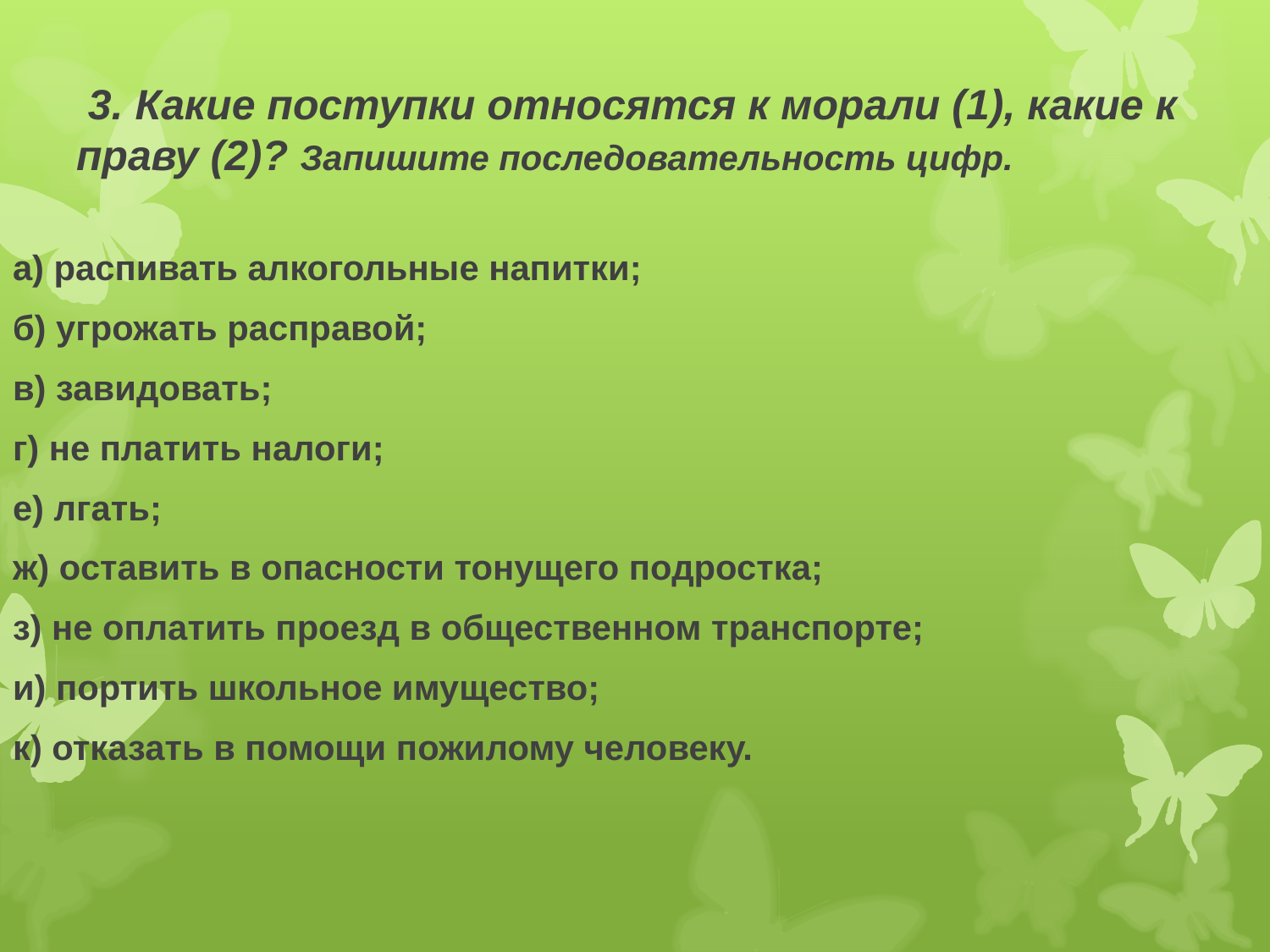

# 3. Какие поступки относятся к морали (1), какие к праву (2)? Запишите последовательность цифр.
а) распивать алкогольные напитки;
б) угрожать расправой;
в) завидовать;
г) не платить налоги;
е) лгать;
ж) оставить в опасности тонущего подростка;
з) не оплатить проезд в общественном транспорте;
и) портить школьное имущество;
к) отказать в помощи пожилому человеку.